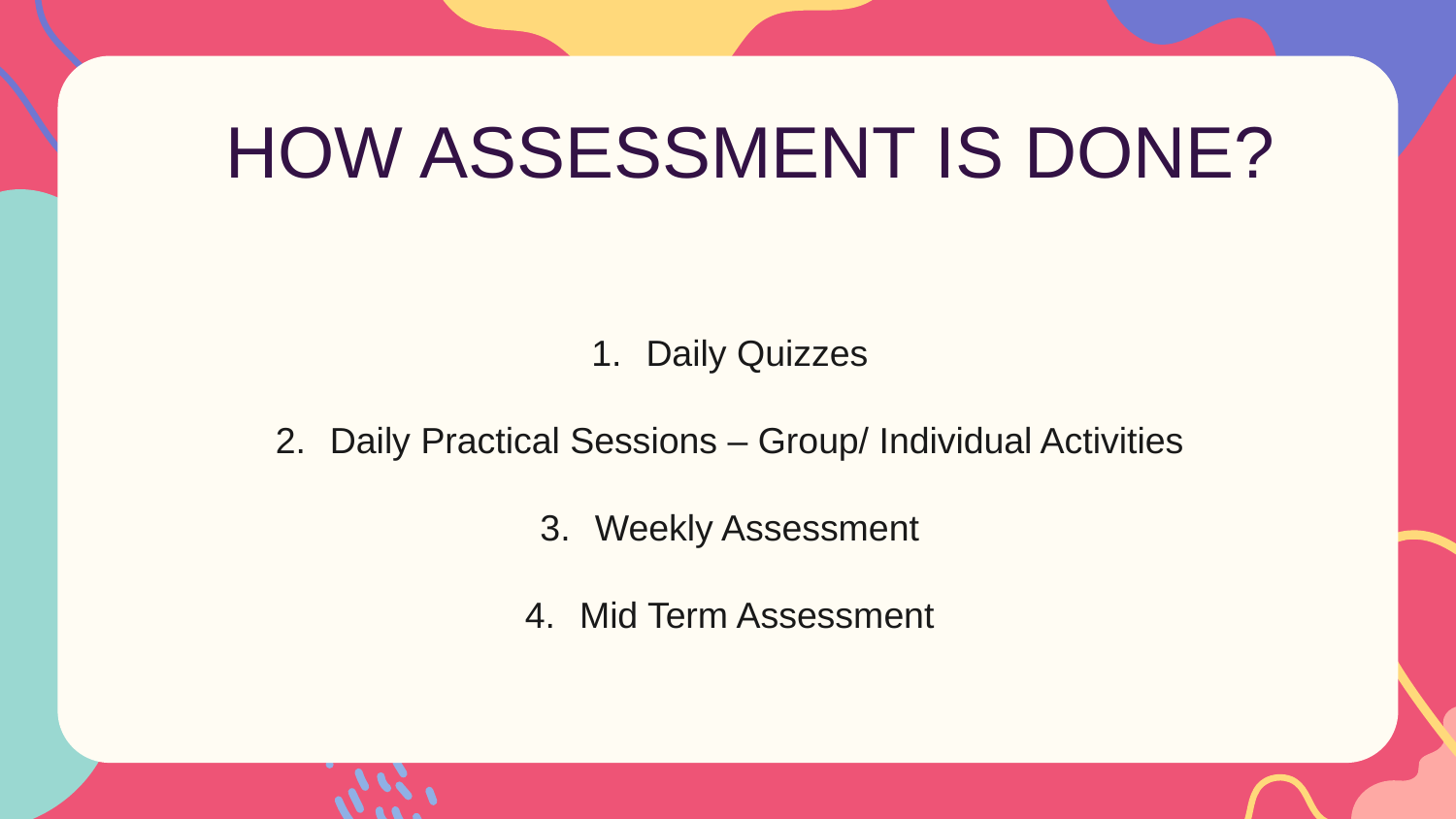

# HOW ASSESSMENT IS DONE?
Daily Quizzes
Daily Practical Sessions – Group/ Individual Activities
Weekly Assessment
Mid Term Assessment